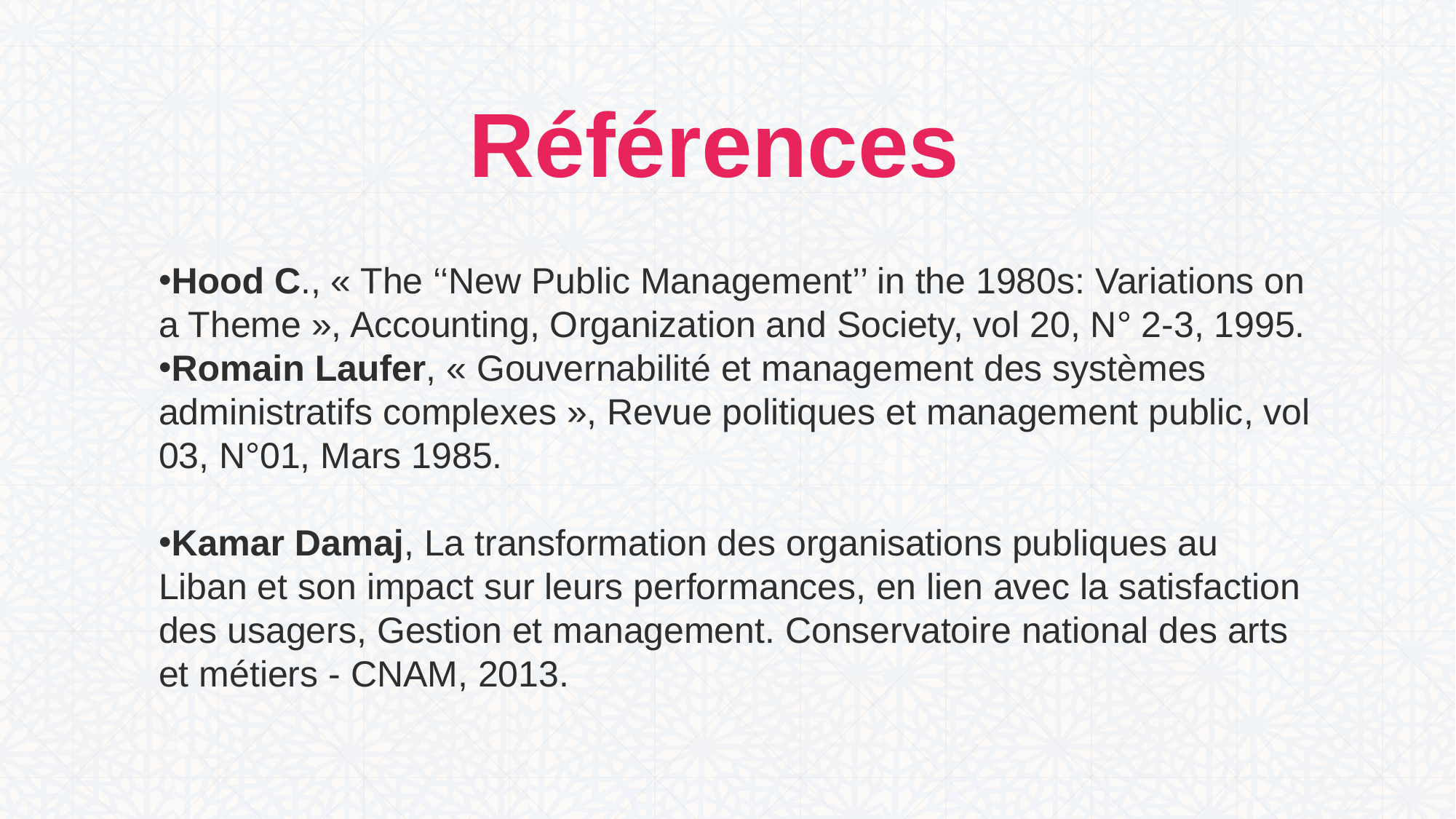

Références
Hood C., « The ‘‘New Public Management’’ in the 1980s: Variations on a Theme », Accounting, Organization and Society, vol 20, N° 2-3, 1995.
Romain Laufer, « Gouvernabilité et management des systèmes administratifs complexes », Revue politiques et management public, vol 03, N°01, Mars 1985.

Kamar Damaj, La transformation des organisations publiques au Liban et son impact sur leurs performances, en lien avec la satisfaction des usagers, Gestion et management. Conservatoire national des arts et métiers - CNAM, 2013.
32